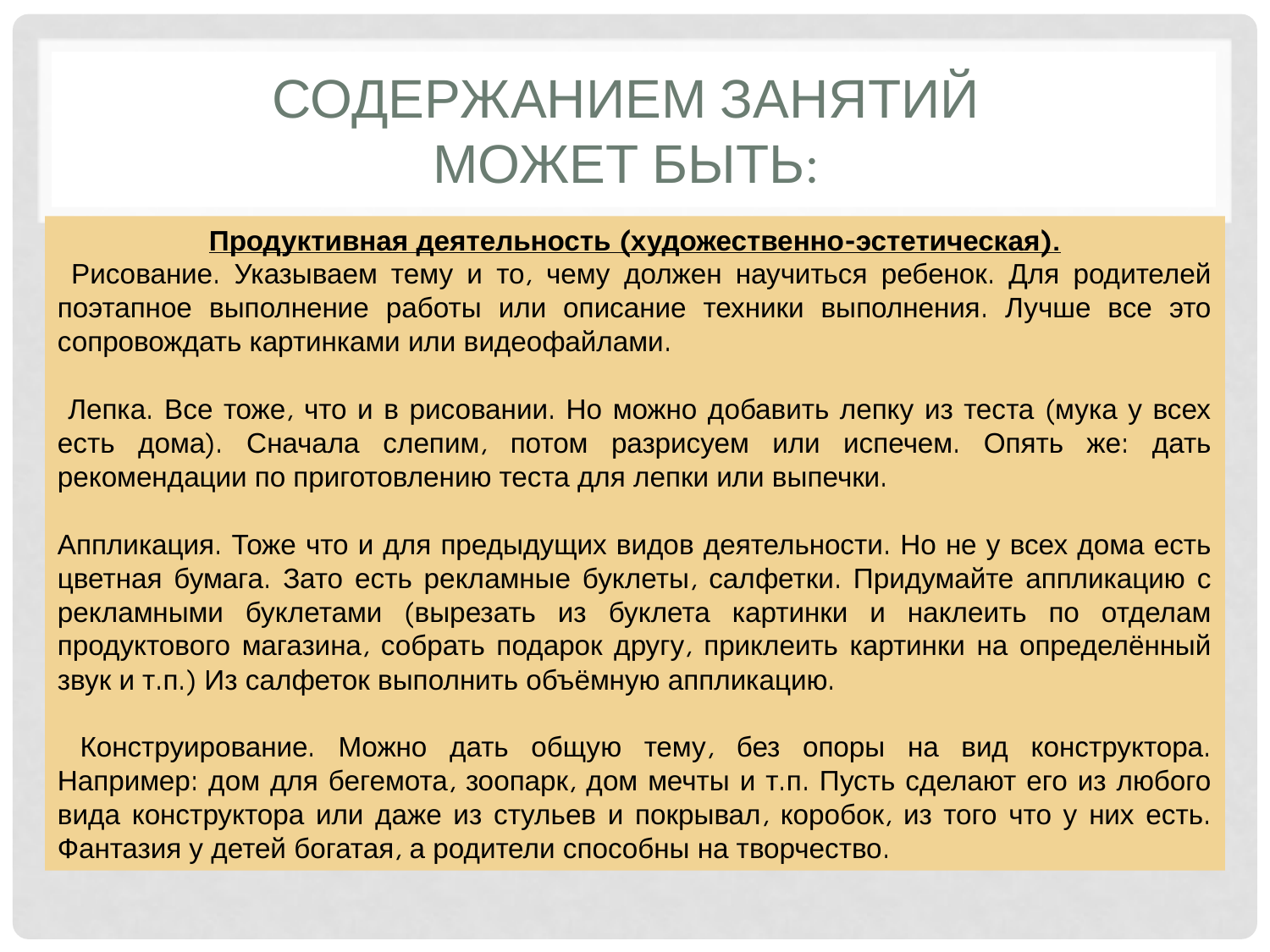

# Содержанием занятий может быть:
Продуктивная деятельность (художественно-эстетическая).
 Рисование. Указываем тему и то, чему должен научиться ребенок. Для родителей поэтапное выполнение работы или описание техники выполнения. Лучше все это сопровождать картинками или видеофайлами.

 Лепка. Все тоже, что и в рисовании. Но можно добавить лепку из теста (мука у всех есть дома). Сначала слепим, потом разрисуем или испечем. Опять же: дать рекомендации по приготовлению теста для лепки или выпечки.

Аппликация. Тоже что и для предыдущих видов деятельности. Но не у всех дома есть цветная бумага. Зато есть рекламные буклеты, салфетки. Придумайте аппликацию с рекламными буклетами (вырезать из буклета картинки и наклеить по отделам продуктового магазина, собрать подарок другу, приклеить картинки на определённый звук и т.п.) Из салфеток выполнить объёмную аппликацию.

 Конструирование. Можно дать общую тему, без опоры на вид конструктора. Например: дом для бегемота, зоопарк, дом мечты и т.п. Пусть сделают его из любого вида конструктора или даже из стульев и покрывал, коробок, из того что у них есть. Фантазия у детей богатая, а родители способны на творчество.